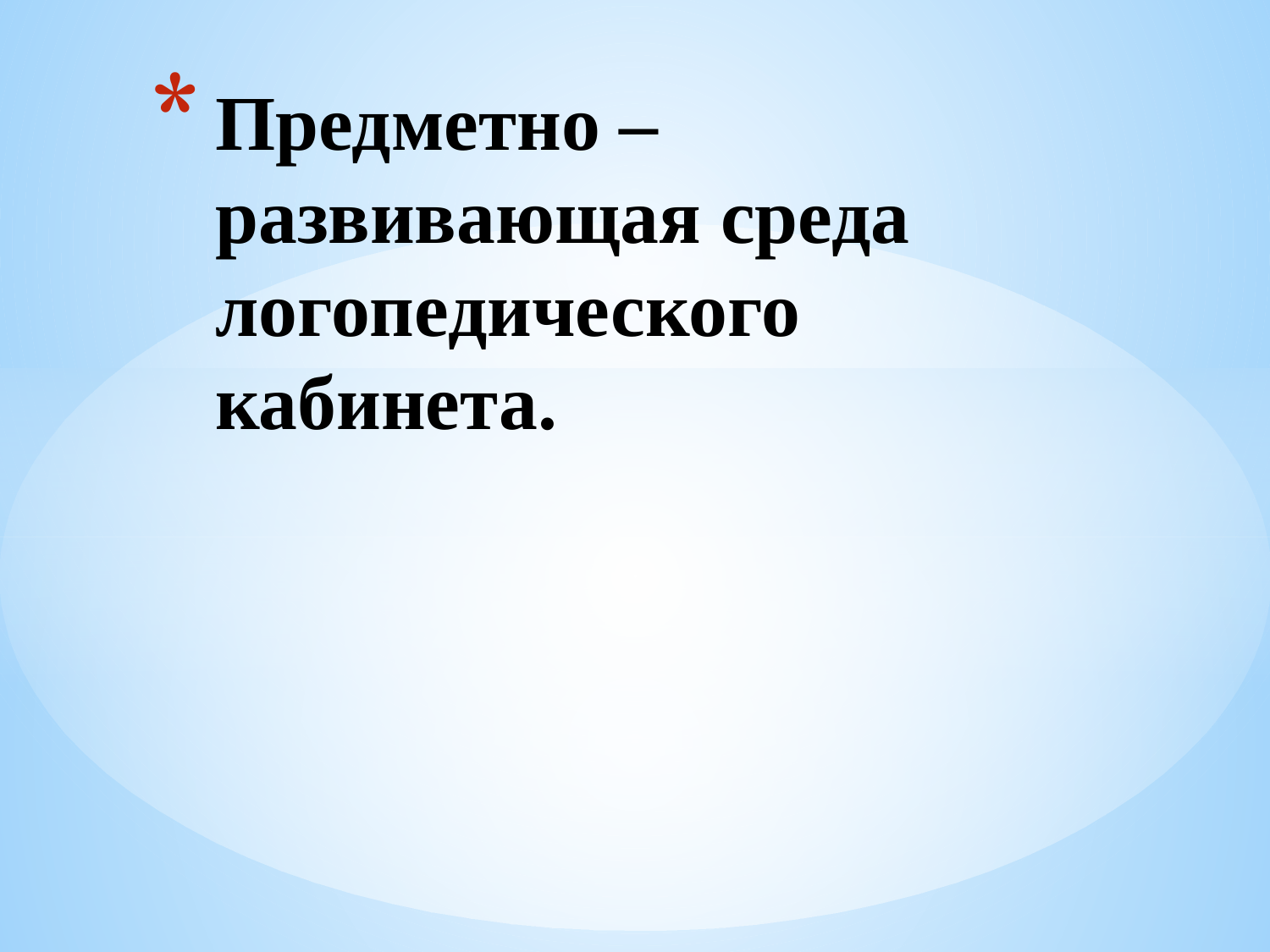

# Предметно – развивающая среда логопедического кабинета.